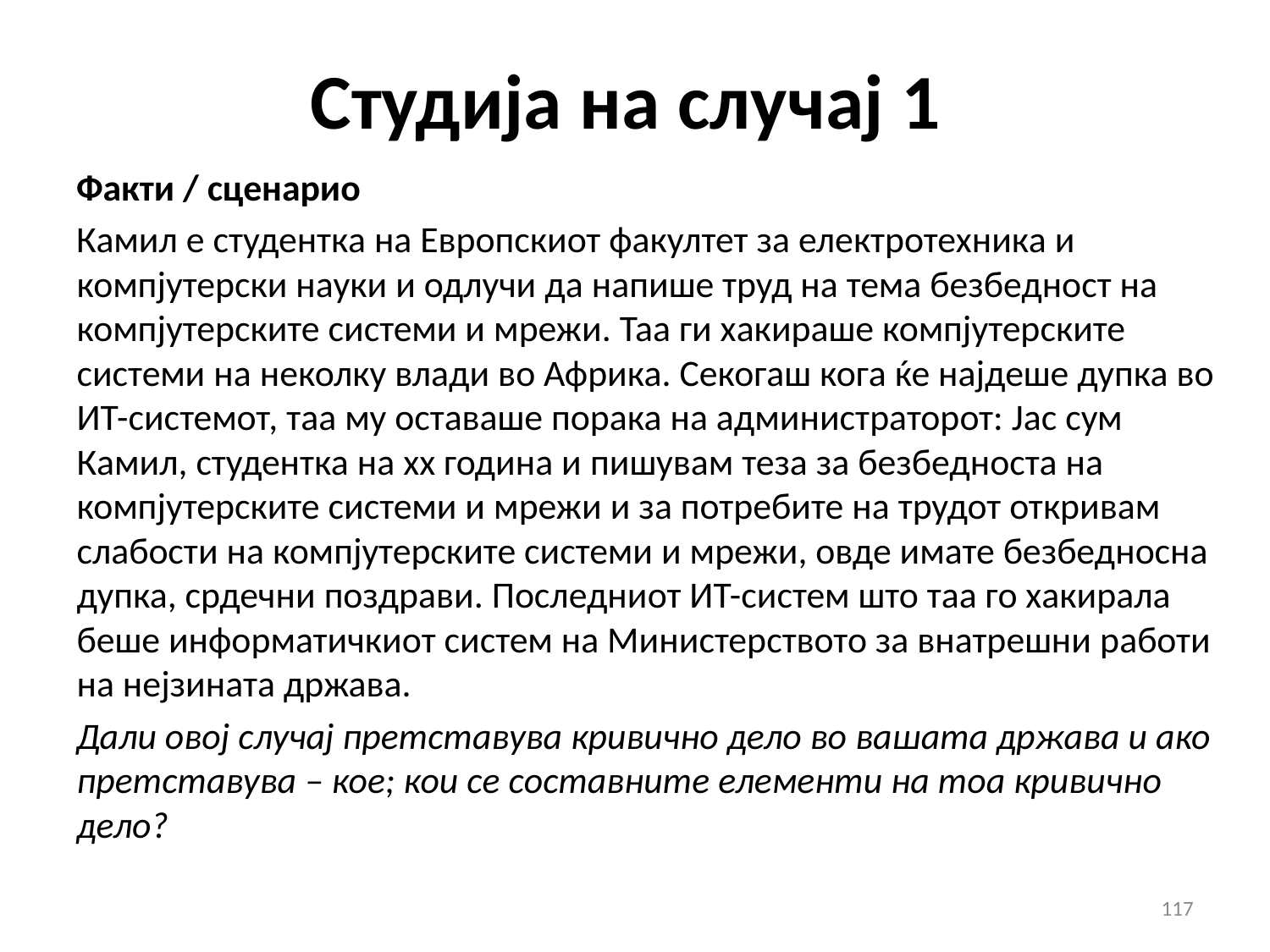

# Студија на случај 1
Факти / сценарио
Камил е студентка на Европскиот факултет за електротехника и компјутерски науки и одлучи да напише труд на тема безбедност на компјутерските системи и мрежи. Таа ги хакираше компјутерските системи на неколку влади во Африка. Секогаш кога ќе најдеше дупка во ИТ-системот, таа му оставаше порака на администраторот: Јас сум Камил, студентка на хх година и пишувам теза за безбедноста на компјутерските системи и мрежи и за потребите на трудот откривам слабости на компјутерските системи и мрежи, овде имате безбедносна дупка, срдечни поздрави. Последниот ИТ-систем што таа го хакирала беше информатичкиот систем на Министерството за внатрешни работи на нејзината држава.
Дали овој случај претставува кривично дело во вашата држава и ако претставува – кое; кои се составните елементи на тоа кривично дело?

117